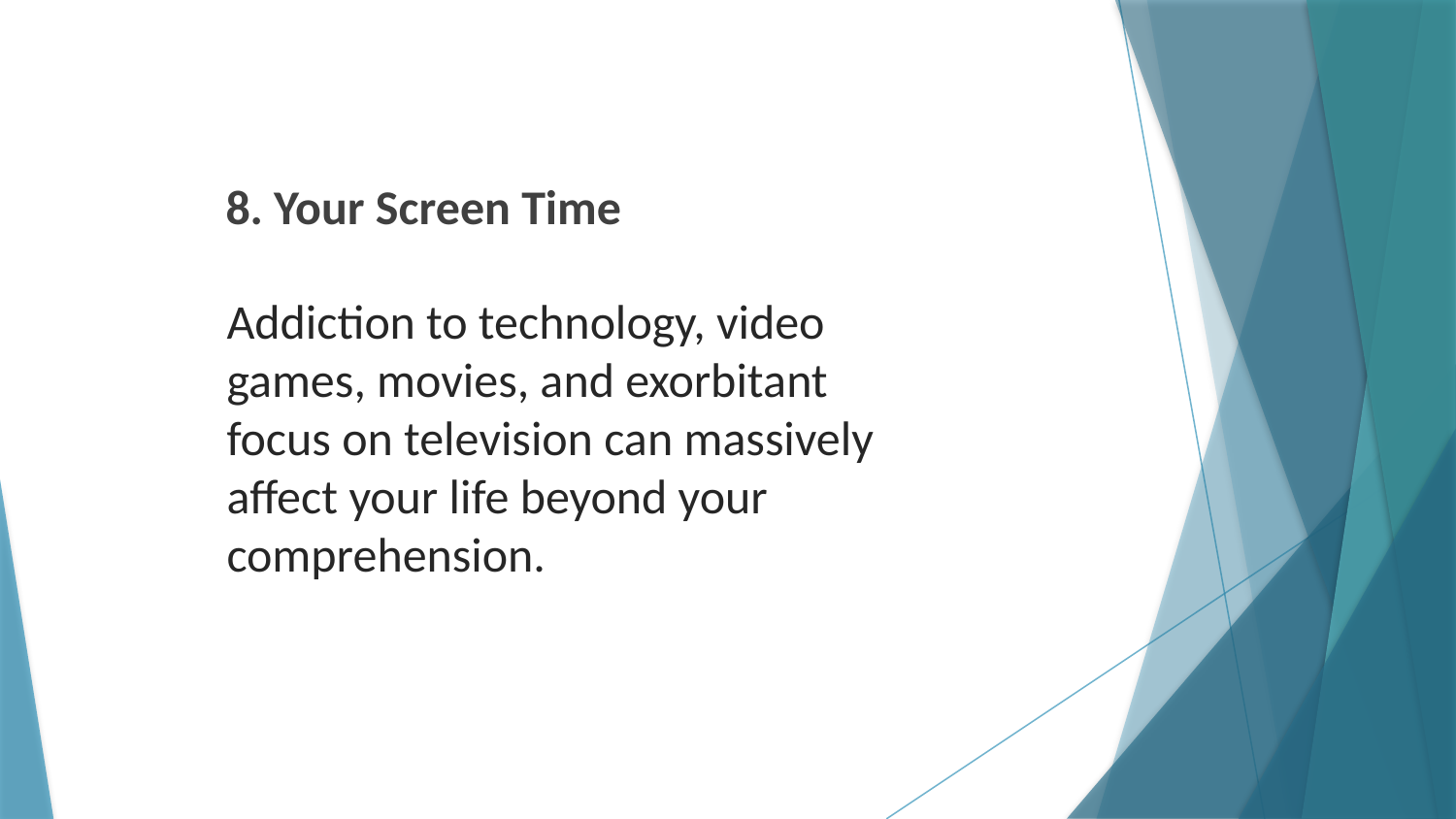

8. Your Screen Time
Addiction to technology, video games, movies, and exorbitant focus on television can massively affect your life beyond your comprehension.